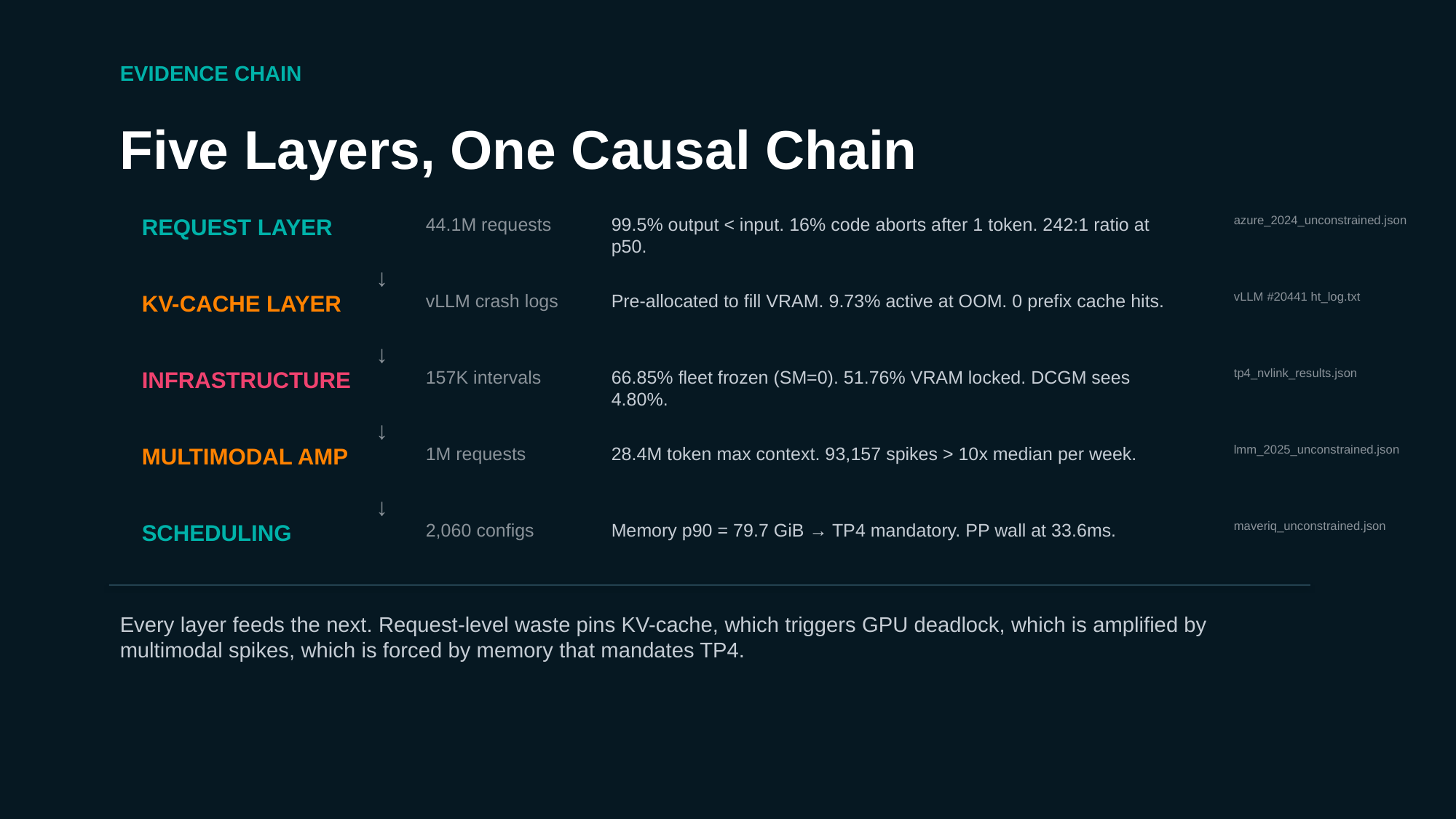

EVIDENCE CHAIN
Five Layers, One Causal Chain
REQUEST LAYER
44.1M requests
99.5% output < input. 16% code aborts after 1 token. 242:1 ratio at p50.
azure_2024_unconstrained.json
↓
KV-CACHE LAYER
vLLM crash logs
Pre-allocated to fill VRAM. 9.73% active at OOM. 0 prefix cache hits.
vLLM #20441 ht_log.txt
↓
INFRASTRUCTURE
157K intervals
66.85% fleet frozen (SM=0). 51.76% VRAM locked. DCGM sees 4.80%.
tp4_nvlink_results.json
↓
MULTIMODAL AMP
1M requests
28.4M token max context. 93,157 spikes > 10x median per week.
lmm_2025_unconstrained.json
↓
SCHEDULING
2,060 configs
Memory p90 = 79.7 GiB → TP4 mandatory. PP wall at 33.6ms.
maveriq_unconstrained.json

Every layer feeds the next. Request-level waste pins KV-cache, which triggers GPU deadlock, which is amplified by multimodal spikes, which is forced by memory that mandates TP4.